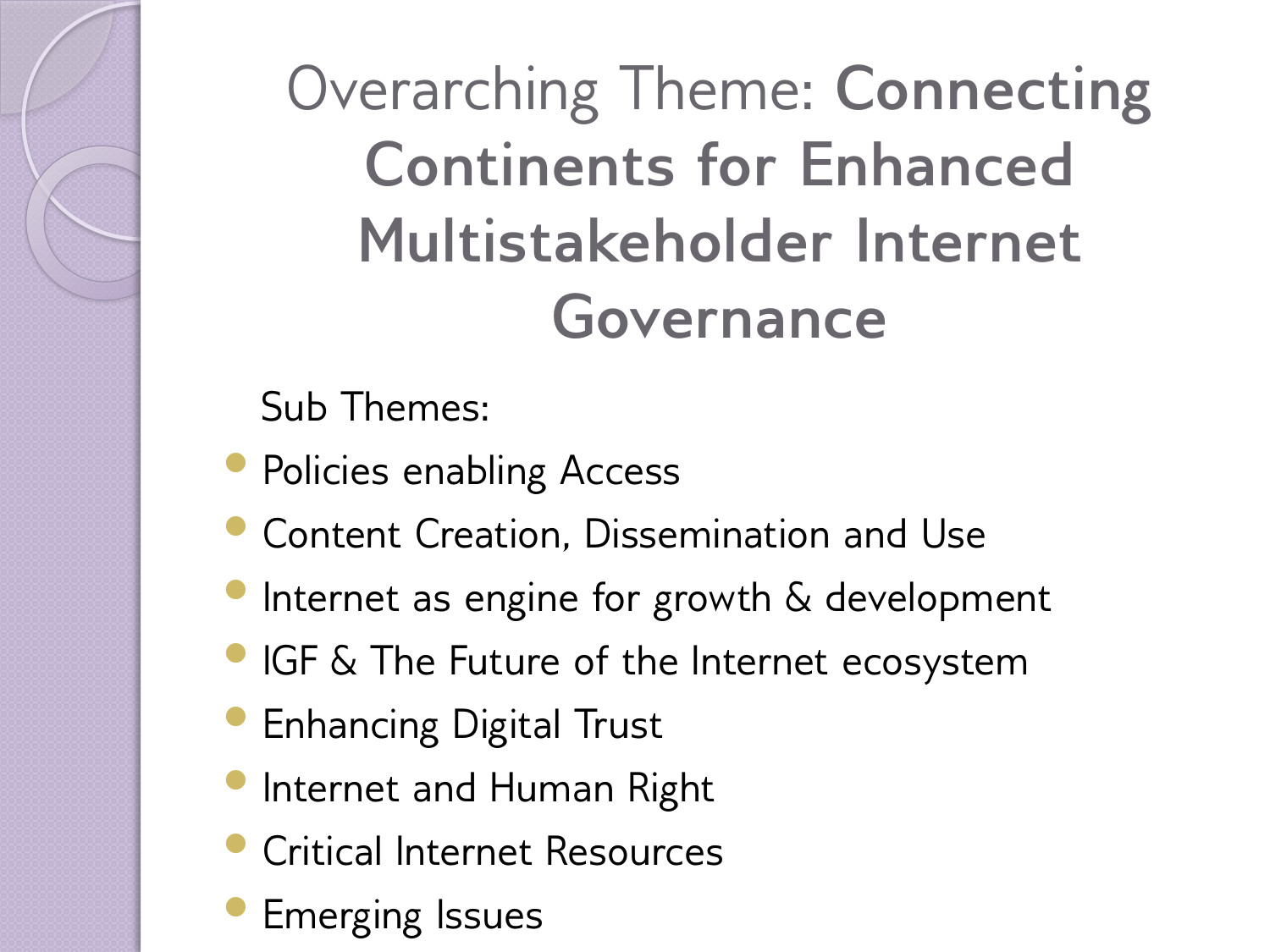

# Overarching Theme: Connecting Continents for Enhanced Multistakeholder Internet Governance
   Sub Themes:
Policies enabling Access
Content Creation, Dissemination and Use
Internet as engine for growth & development
IGF & The Future of the Internet ecosystem
Enhancing Digital Trust
Internet and Human Right
Critical Internet Resources
Emerging Issues